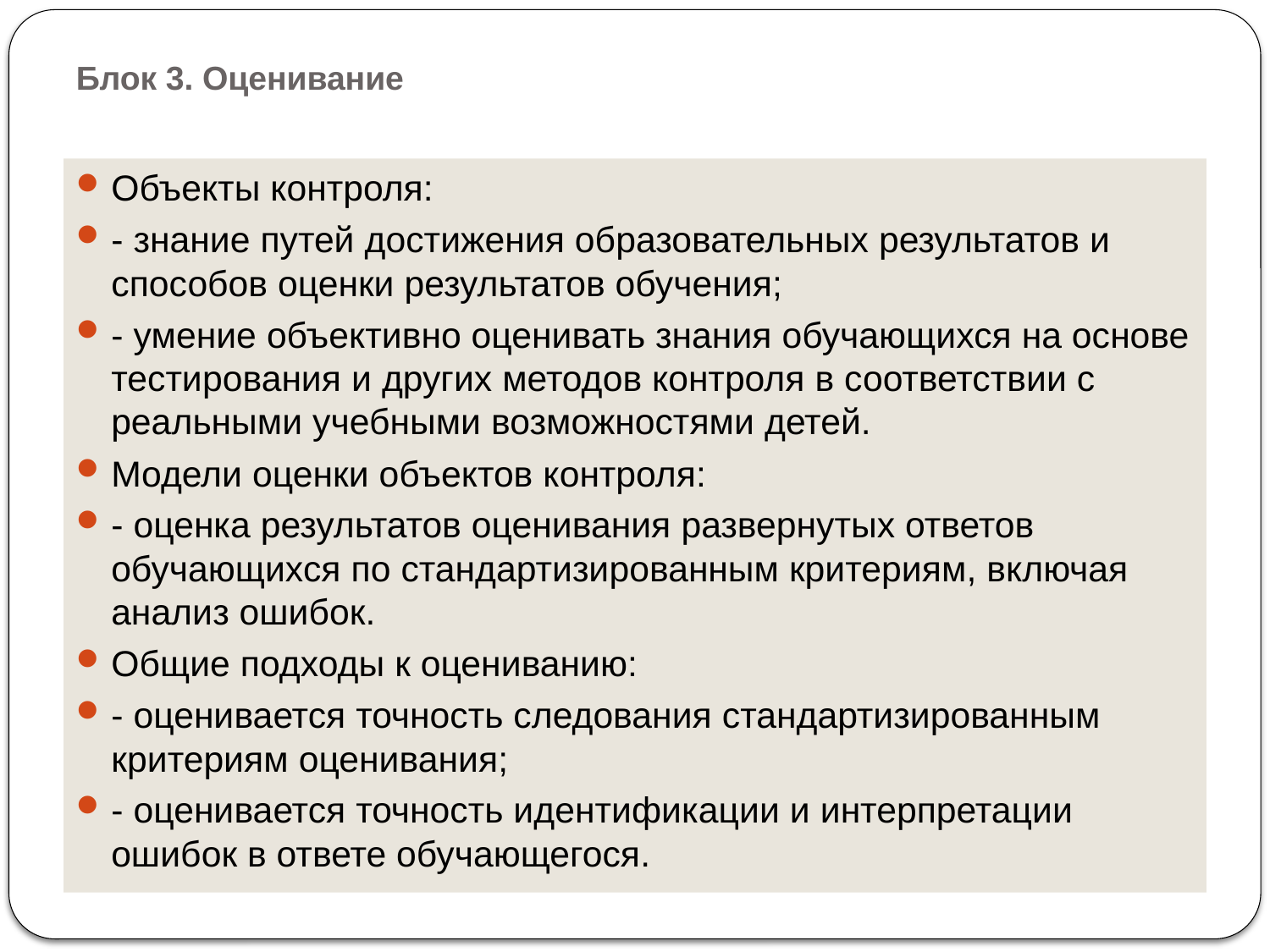

# Блок 3. Оценивание
Объекты контроля:
- знание путей достижения образовательных результатов и способов оценки результатов обучения;
- умение объективно оценивать знания обучающихся на основе тестирования и других методов контроля в соответствии с реальными учебными возможностями детей.
Модели оценки объектов контроля:
- оценка результатов оценивания развернутых ответов обучающихся по стандартизированным критериям, включая анализ ошибок.
Общие подходы к оцениванию:
- оценивается точность следования стандартизированным критериям оценивания;
- оценивается точность идентификации и интерпретации ошибок в ответе обучающегося.